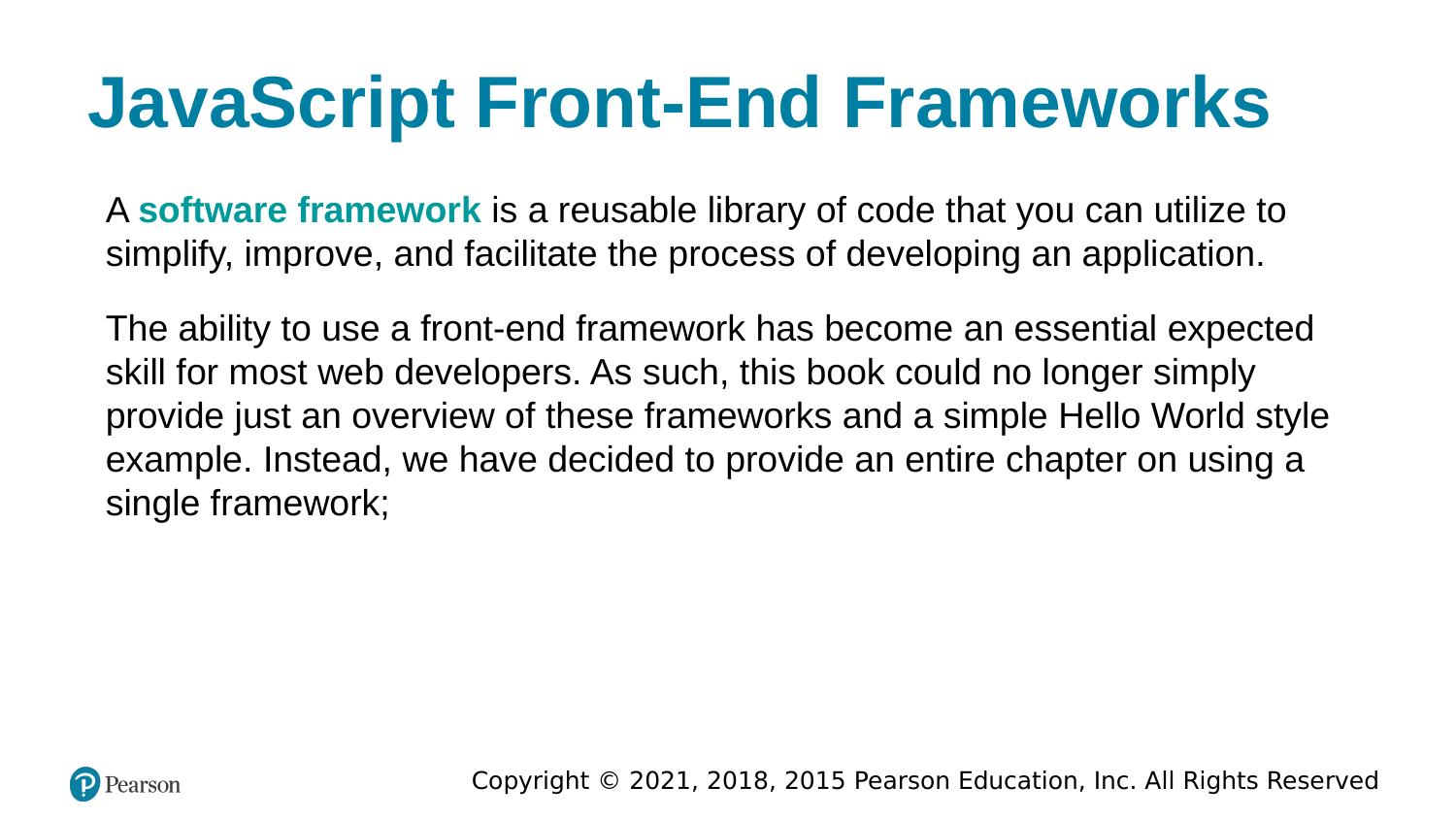

# JavaScript Front-End Frameworks
A software framework is a reusable library of code that you can utilize to simplify, improve, and facilitate the process of developing an application.
The ability to use a front-end framework has become an essential expected skill for most web developers. As such, this book could no longer simply provide just an overview of these frameworks and a simple Hello World style example. Instead, we have decided to provide an entire chapter on using a single framework;